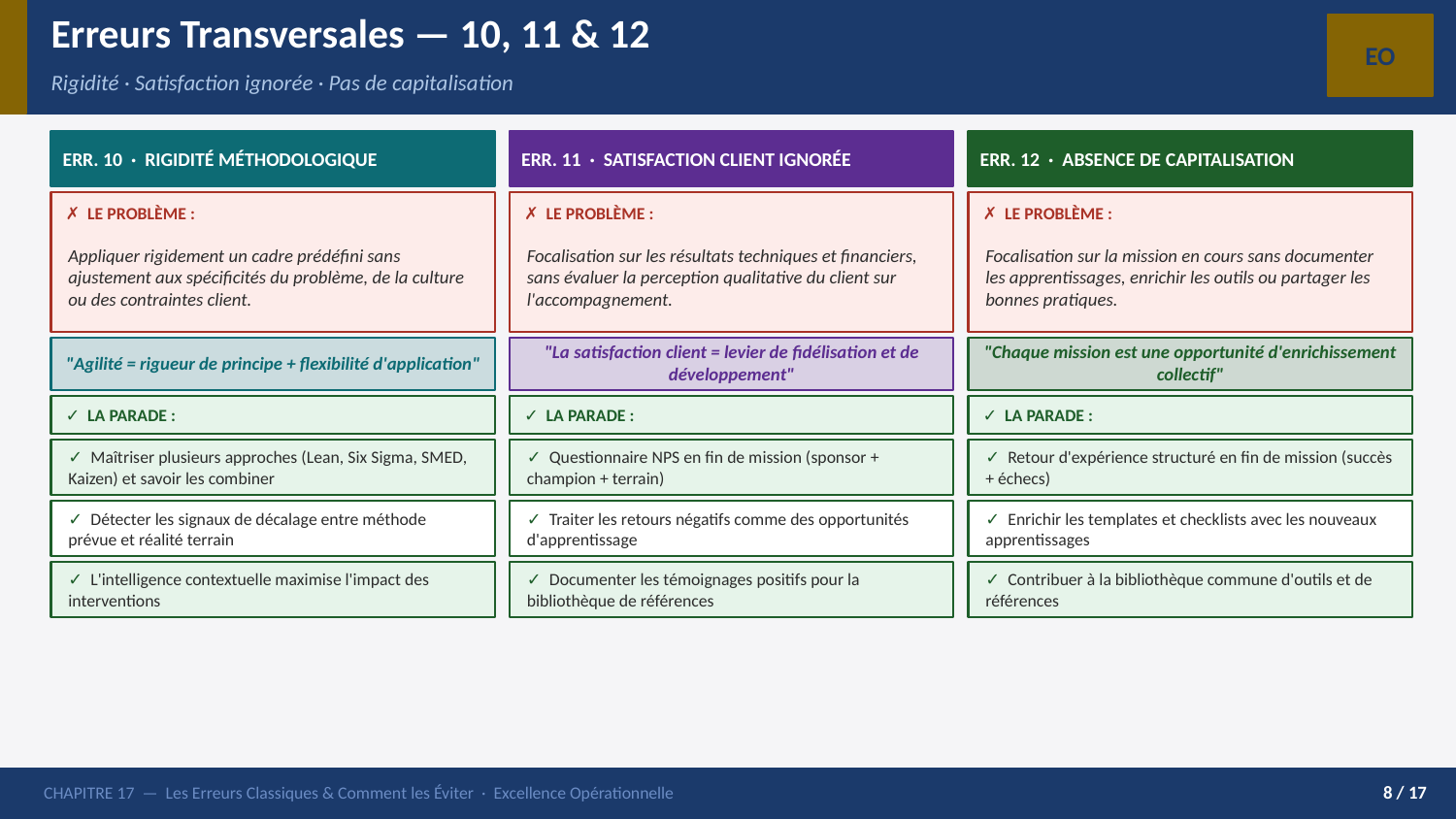

Erreurs Transversales — 10, 11 & 12

EO
Rigidité · Satisfaction ignorée · Pas de capitalisation

ERR. 10  ·  RIGIDITÉ MÉTHODOLOGIQUE
ERR. 11  ·  SATISFACTION CLIENT IGNORÉE
ERR. 12  ·  ABSENCE DE CAPITALISATION

✗  LE PROBLÈME :
✗  LE PROBLÈME :
✗  LE PROBLÈME :
Appliquer rigidement un cadre prédéfini sans ajustement aux spécificités du problème, de la culture ou des contraintes client.
Focalisation sur les résultats techniques et financiers, sans évaluer la perception qualitative du client sur l'accompagnement.
Focalisation sur la mission en cours sans documenter les apprentissages, enrichir les outils ou partager les bonnes pratiques.

"Agilité = rigueur de principe + flexibilité d'application"
"La satisfaction client = levier de fidélisation et de développement"
"Chaque mission est une opportunité d'enrichissement collectif"

✓  LA PARADE :
✓  LA PARADE :
✓  LA PARADE :

✓  Maîtriser plusieurs approches (Lean, Six Sigma, SMED, Kaizen) et savoir les combiner
✓  Questionnaire NPS en fin de mission (sponsor + champion + terrain)
✓  Retour d'expérience structuré en fin de mission (succès + échecs)

✓  Détecter les signaux de décalage entre méthode prévue et réalité terrain
✓  Traiter les retours négatifs comme des opportunités d'apprentissage
✓  Enrichir les templates et checklists avec les nouveaux apprentissages

✓  L'intelligence contextuelle maximise l'impact des interventions
✓  Documenter les témoignages positifs pour la bibliothèque de références
✓  Contribuer à la bibliothèque commune d'outils et de références

CHAPITRE 17  —  Les Erreurs Classiques & Comment les Éviter  ·  Excellence Opérationnelle
8 / 17